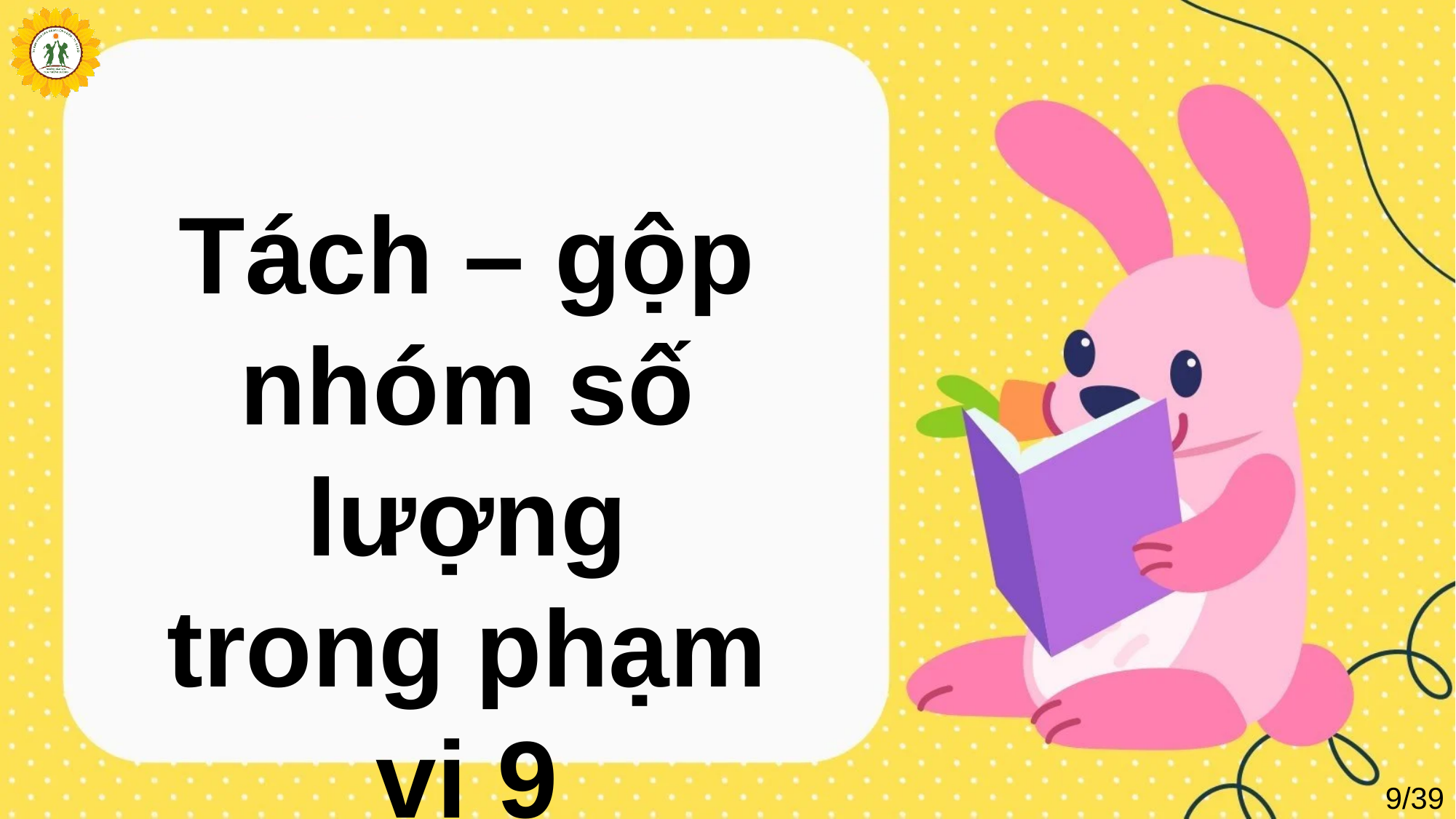

Tách – gộp nhóm số lượng trong phạm vi 9
9/39